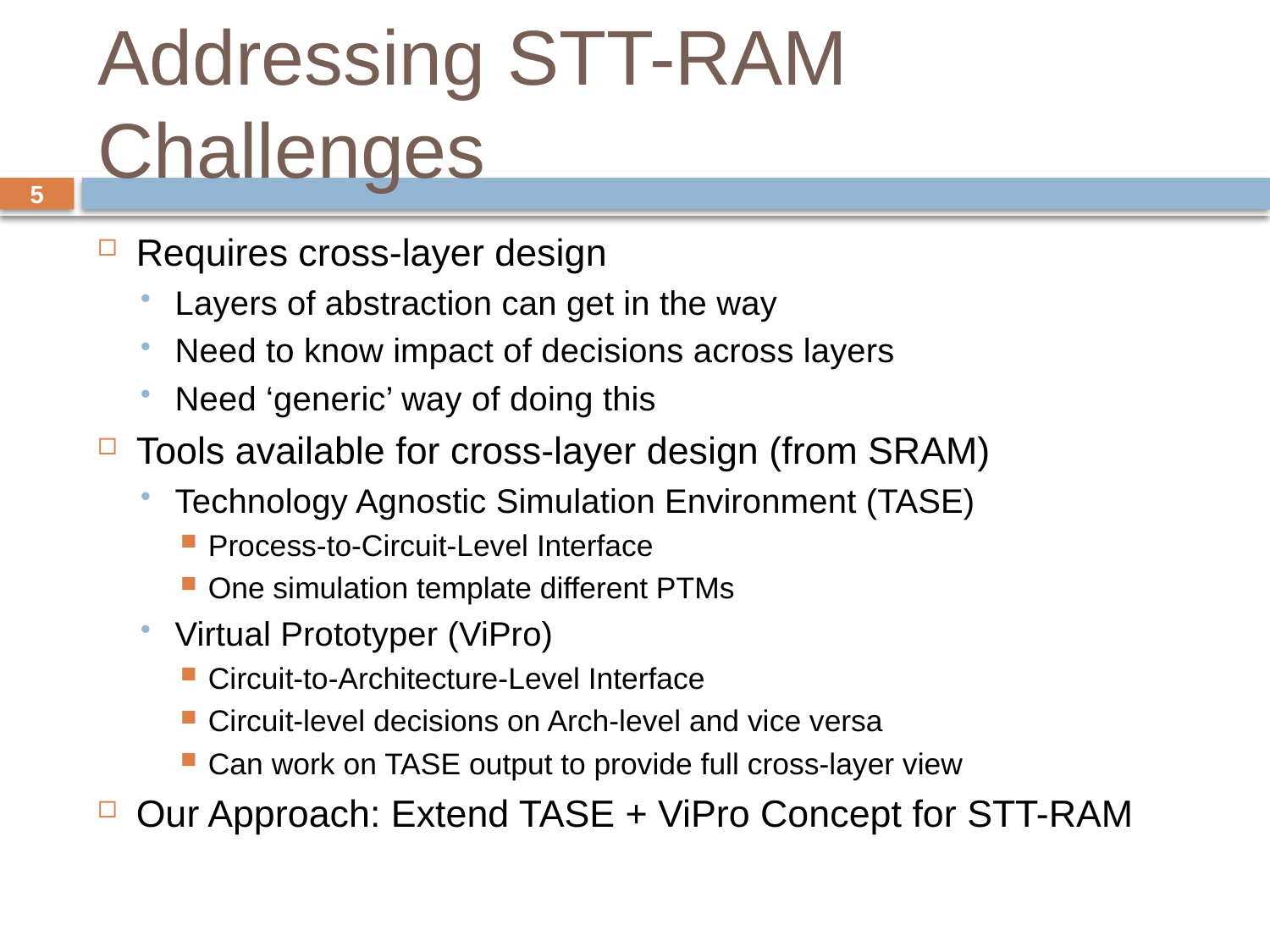

# Addressing STT-RAM Challenges
5
Requires cross-layer design
Layers of abstraction can get in the way
Need to know impact of decisions across layers
Need ‘generic’ way of doing this
Tools available for cross-layer design (from SRAM)
Technology Agnostic Simulation Environment (TASE)
Process-to-Circuit-Level Interface
One simulation template different PTMs
Virtual Prototyper (ViPro)
Circuit-to-Architecture-Level Interface
Circuit-level decisions on Arch-level and vice versa
Can work on TASE output to provide full cross-layer view
Our Approach: Extend TASE + ViPro Concept for STT-RAM